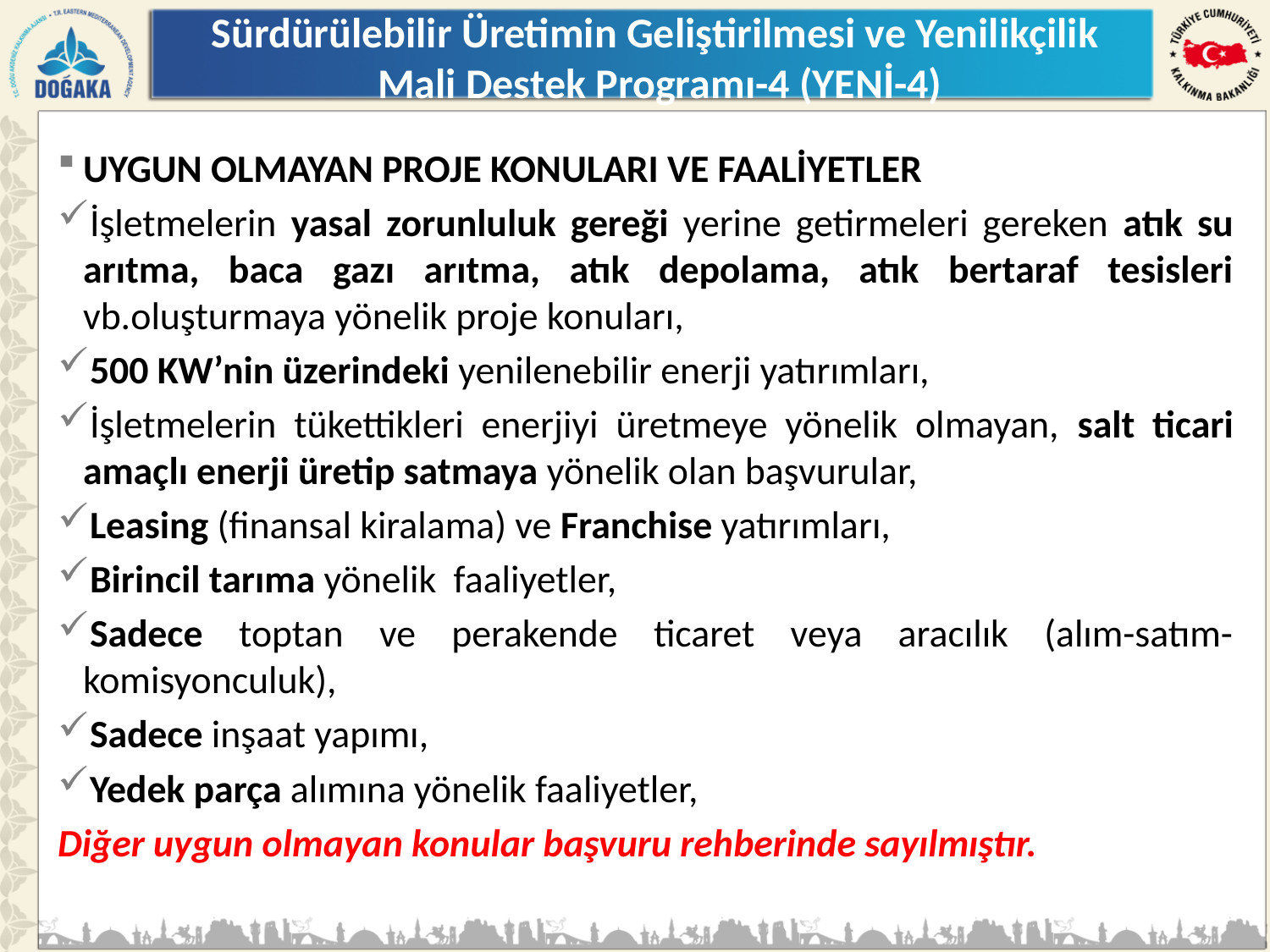

Sürdürülebilir Üretimin Geliştirilmesi ve Yenilikçilik
Mali Destek Programı-4 (YENİ-4)
UYGUN OLMAYAN PROJE KONULARI VE FAALİYETLER
İşletmelerin yasal zorunluluk gereği yerine getirmeleri gereken atık su arıtma, baca gazı arıtma, atık depolama, atık bertaraf tesisleri vb.oluşturmaya yönelik proje konuları,
500 KW’nin üzerindeki yenilenebilir enerji yatırımları,
İşletmelerin tükettikleri enerjiyi üretmeye yönelik olmayan, salt ticari amaçlı enerji üretip satmaya yönelik olan başvurular,
Leasing (finansal kiralama) ve Franchise yatırımları,
Birincil tarıma yönelik  faaliyetler,
Sadece toptan ve perakende ticaret veya aracılık (alım-satım-komisyonculuk),
Sadece inşaat yapımı,
Yedek parça alımına yönelik faaliyetler,
Diğer uygun olmayan konular başvuru rehberinde sayılmıştır.